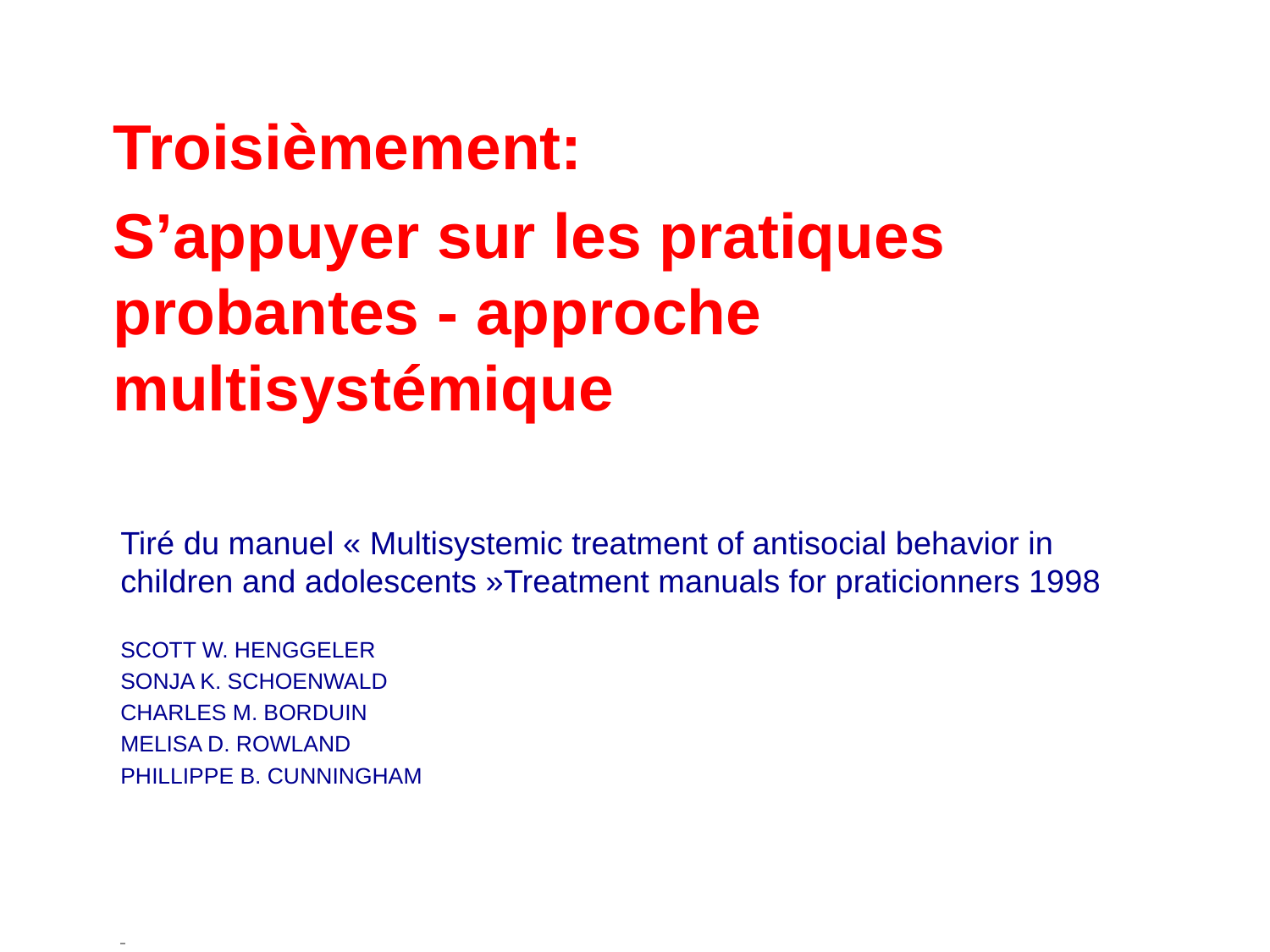

Troisièmement:
S’appuyer sur les pratiques probantes - approche multisystémique
Tiré du manuel « Multisystemic treatment of antisocial behavior in children and adolescents »Treatment manuals for praticionners 1998

SCOTT W. HENGGELER
SONJA K. SCHOENWALD
CHARLES M. BORDUIN
MELISA D. ROWLAND
PHILLIPPE B. CUNNINGHAM